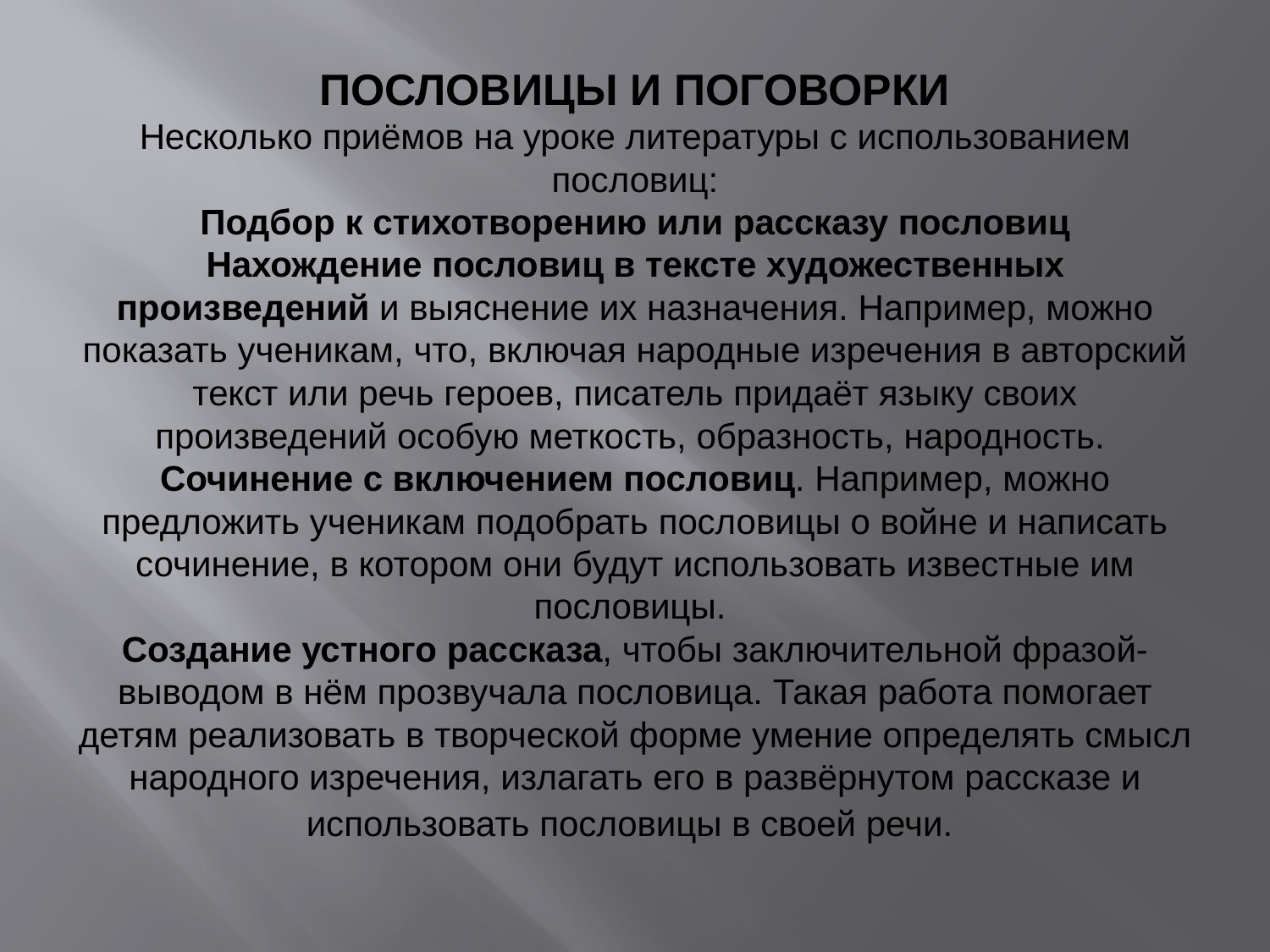

# ПОСЛОВИЦЫ И ПОГОВОРКИ Несколько приёмов на уроке литературы с использованием пословиц: Подбор к стихотворению или рассказу пословиц Нахождение пословиц в тексте художественных произведений и выяснение их назначения. Например, можно показать ученикам, что, включая народные изречения в авторский текст или речь героев, писатель придаёт языку своих произведений особую меткость, образность, народность.  Сочинение с включением пословиц. Например, можно предложить ученикам подобрать пословицы о войне и написать сочинение, в котором они будут использовать известные им пословицы.  Создание устного рассказа, чтобы заключительной фразой-выводом в нём прозвучала пословица. Такая работа помогает детям реализовать в творческой форме умение определять смысл народного изречения, излагать его в развёрнутом рассказе и использовать пословицы в своей речи.